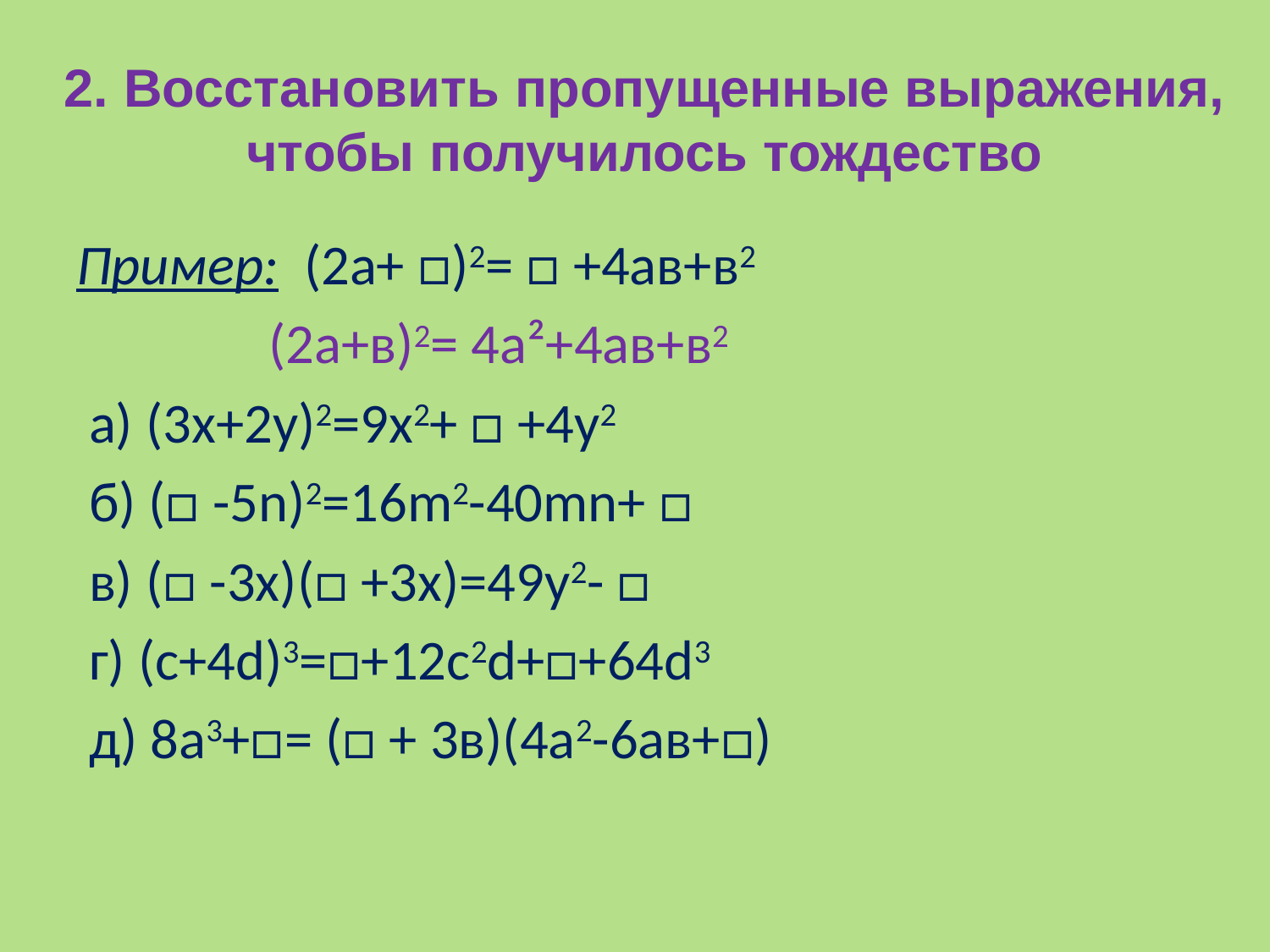

# 2. Восстановить пропущенные выражения, чтобы получилось тождество
Пример:  (2а+ □)2= □ +4ав+в2
                          (2а+в)2= 4а²+4ав+в2
 а) (3х+2у)2=9х2+ □ +4у2
 б) (□ -5n)2=16m2-40mn+ □
 в) (□ -3х)(□ +3х)=49у2- □
 г) (c+4d)3=□+12c2d+□+64d3
 д) 8а3+□= (□ + 3в)(4а2-6ав+□)